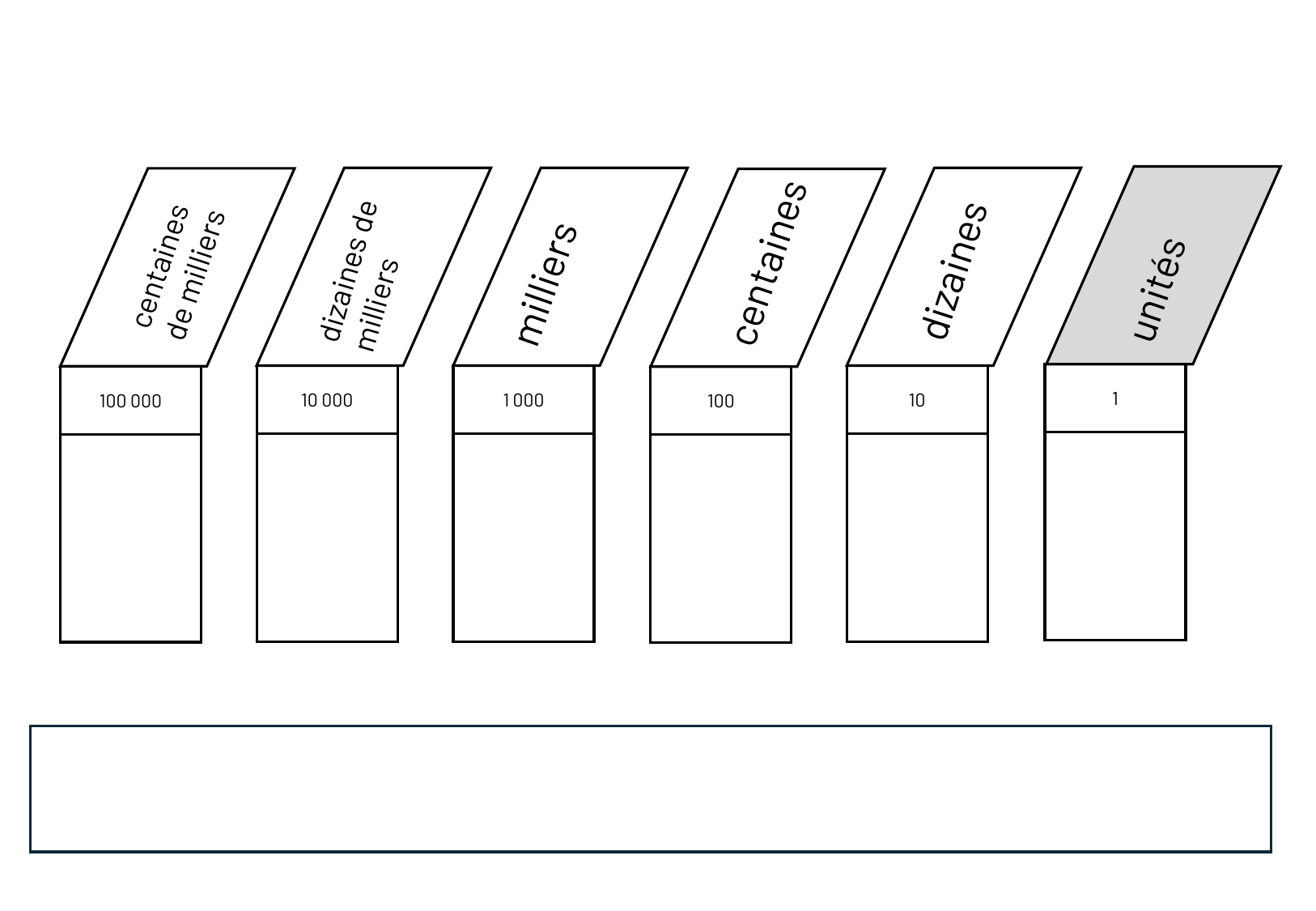

centaines
de milliers
dizaines
unités
dizaines de
milliers
   centaines

1

10 000

1 000

10

100 000

100

milliers